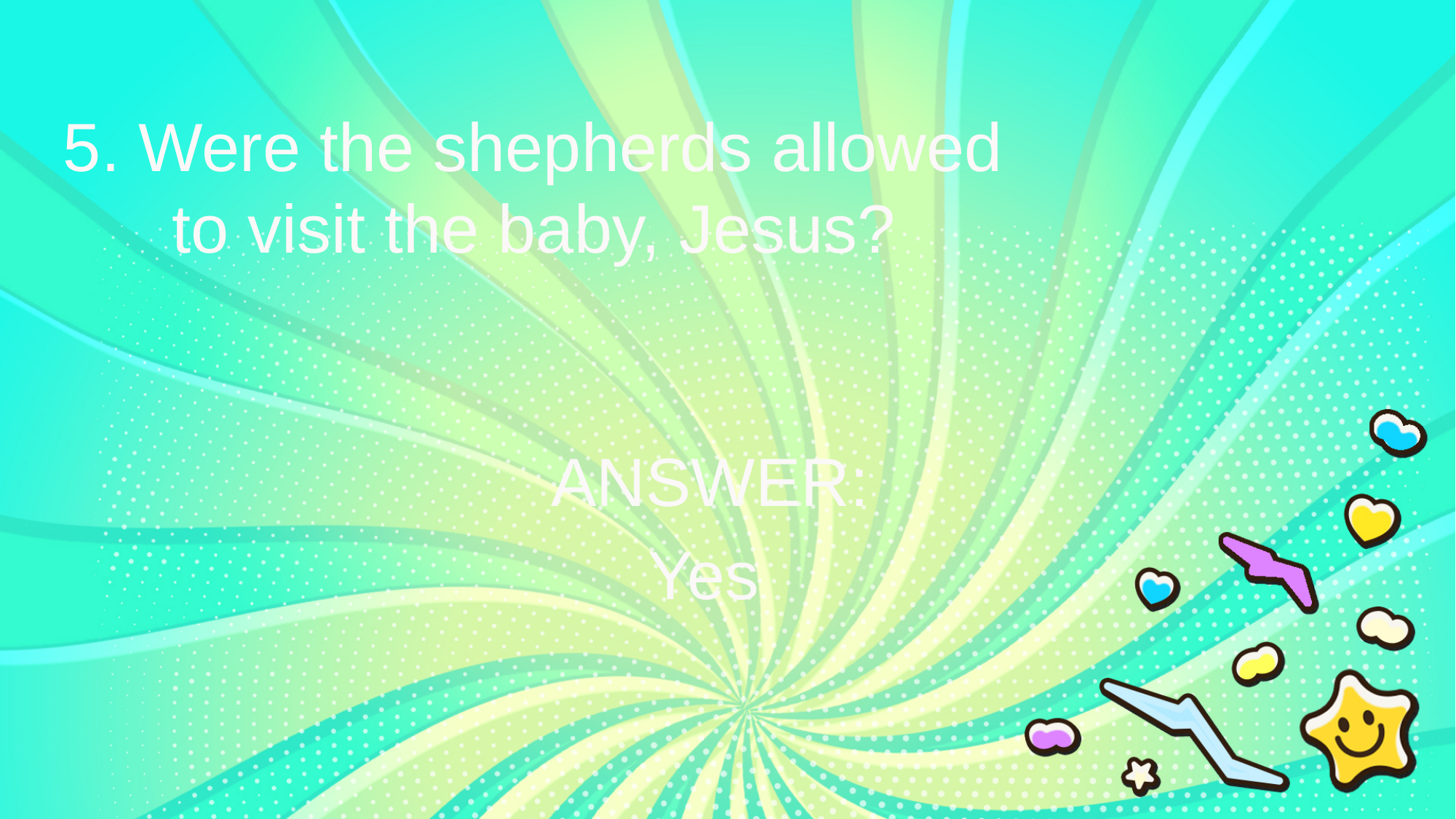

5. Were the shepherds allowed
	to visit the baby, Jesus?
ANSWER:
Yes